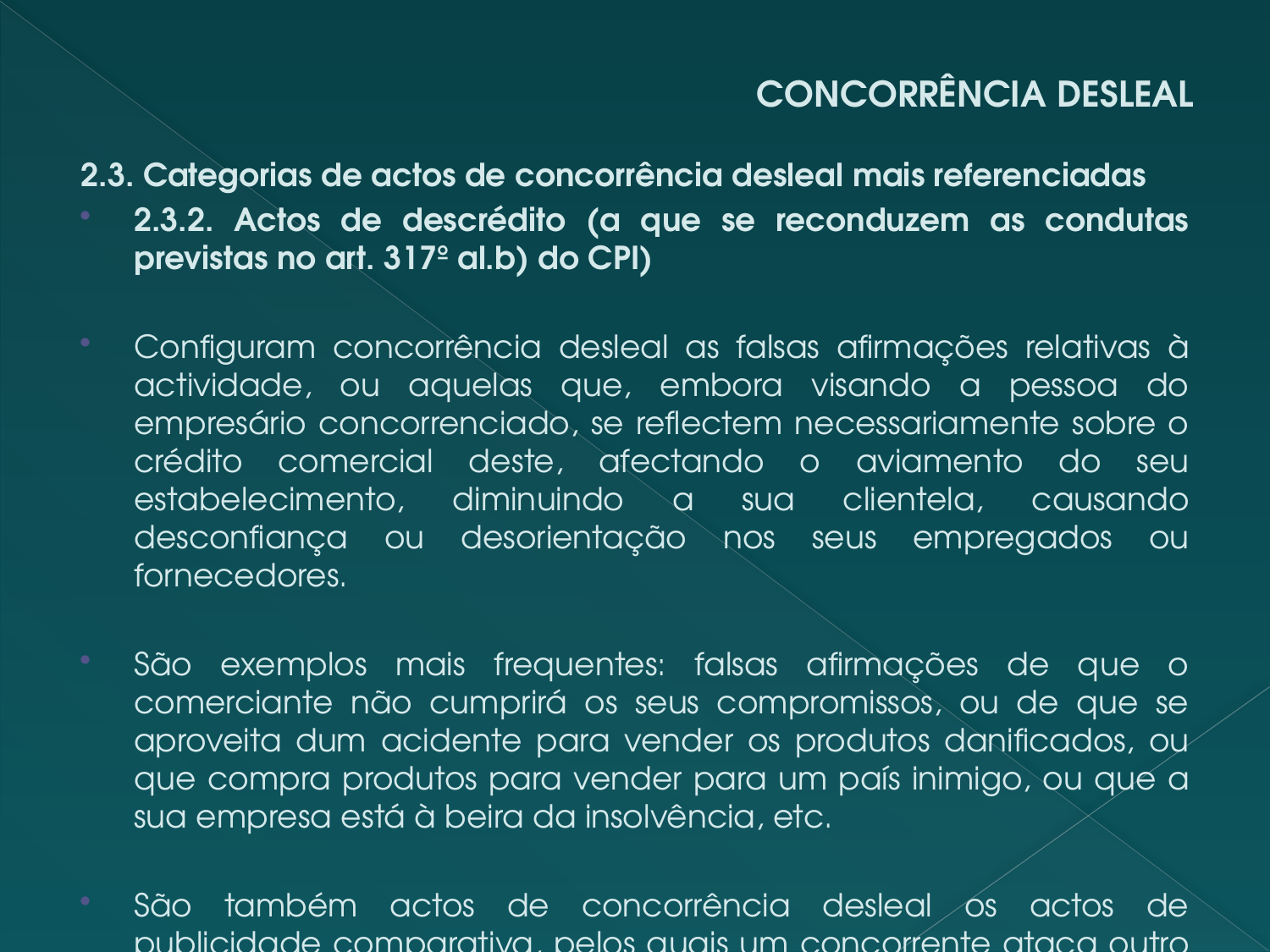

# CONCORRÊNCIA DESLEAL
2.3. Categorias de actos de concorrência desleal mais referenciadas
2.3.2. Actos de descrédito (a que se reconduzem as condutas previstas no art. 317º al.b) do CPI)

Configuram concorrência desleal as falsas afirmações relativas à actividade, ou aquelas que, embora visando a pessoa do empresário concorrenciado, se reflectem necessariamente sobre o crédito comercial deste, afectando o aviamento do seu estabelecimento, diminuindo a sua clientela, causando desconfiança ou desorientação nos seus empregados ou fornecedores.

São exemplos mais frequentes: falsas afirmações de que o comerciante não cumprirá os seus compromissos, ou de que se aproveita dum acidente para vender os produtos danificados, ou que compra produtos para vender para um país inimigo, ou que a sua empresa está à beira da insolvência, etc.

São também actos de concorrência desleal os actos de publicidade comparativa, pelos quais um concorrente ataca outro exaltando os seus produtos e denegrindo os do outro